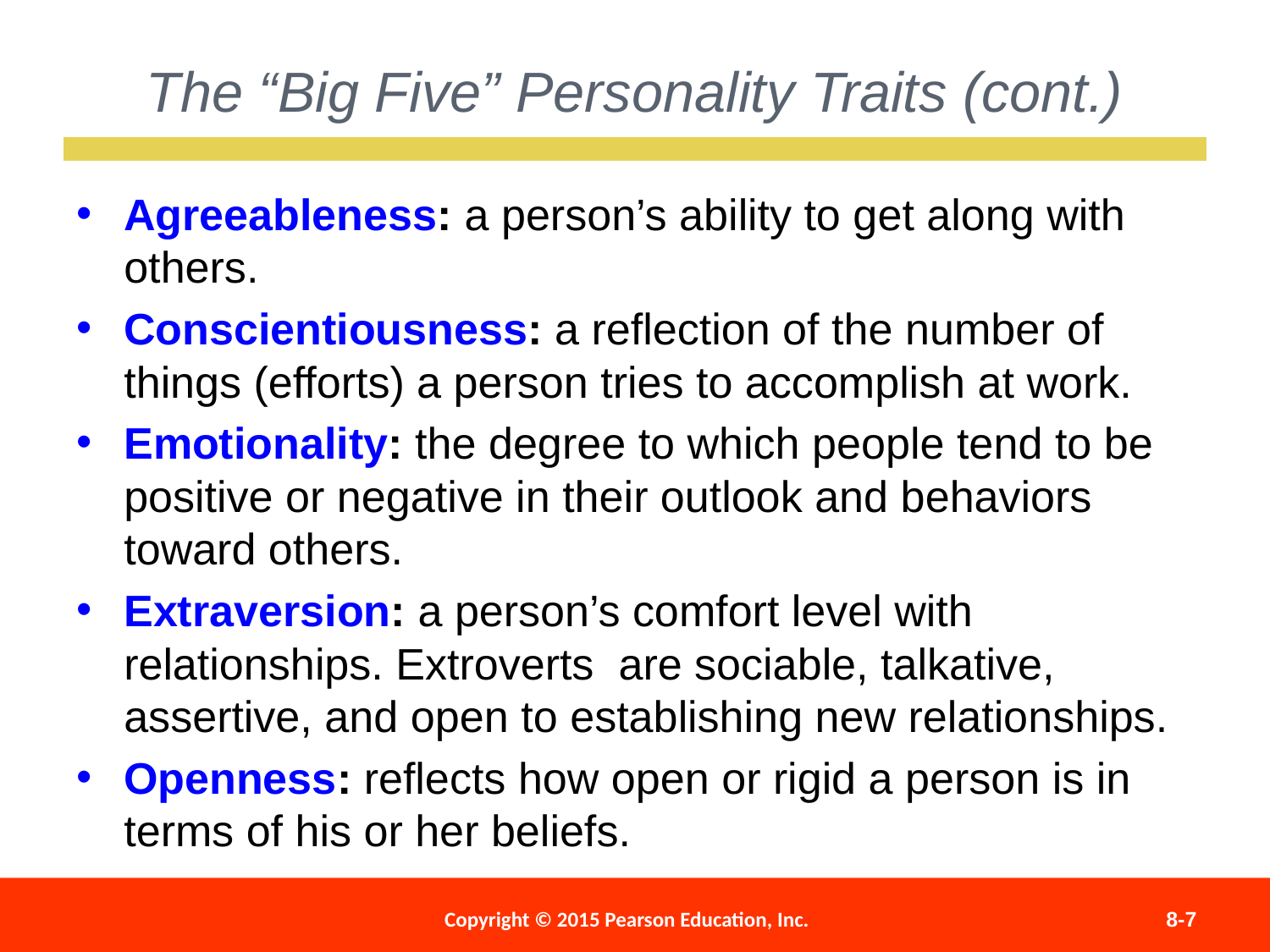

The “Big Five” Personality Traits (cont.)
Agreeableness: a person’s ability to get along with others.
Conscientiousness: a reflection of the number of things (efforts) a person tries to accomplish at work.
Emotionality: the degree to which people tend to be positive or negative in their outlook and behaviors toward others.
Extraversion: a person’s comfort level with relationships. Extroverts  are sociable, talkative, assertive, and open to establishing new relationships.
Openness: reflects how open or rigid a person is in terms of his or her beliefs.